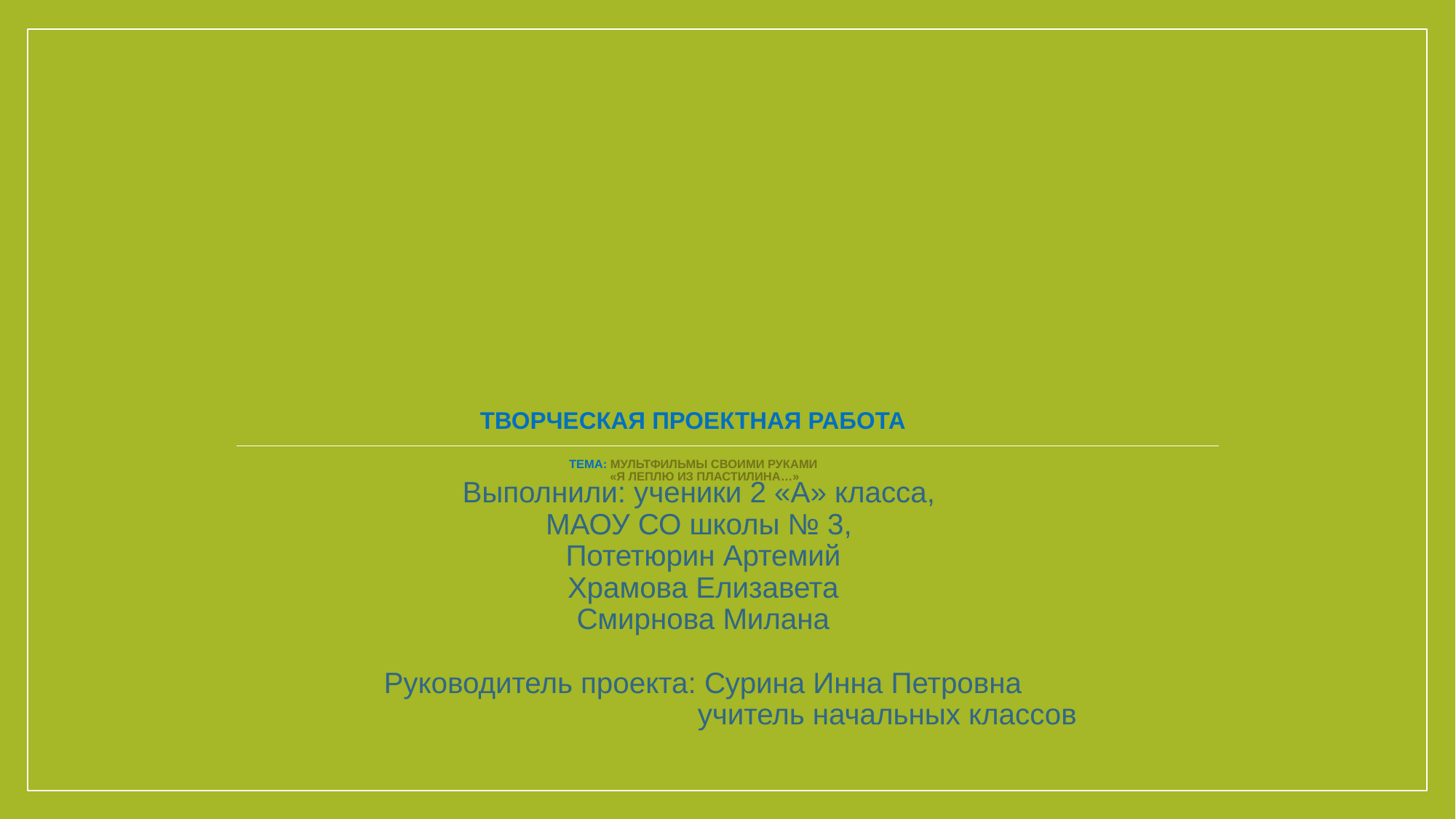

# творческая проектная работа Тема: Мультфильмы своими руками «Я леплю из пластилина…»

Выполнили: ученики 2 «А» класса,
МАОУ СО школы № 3,
Потетюрин Артемий
Храмова Елизавета
Смирнова Милана

Руководитель проекта: Сурина Инна Петровна
                                             учитель начальных классов